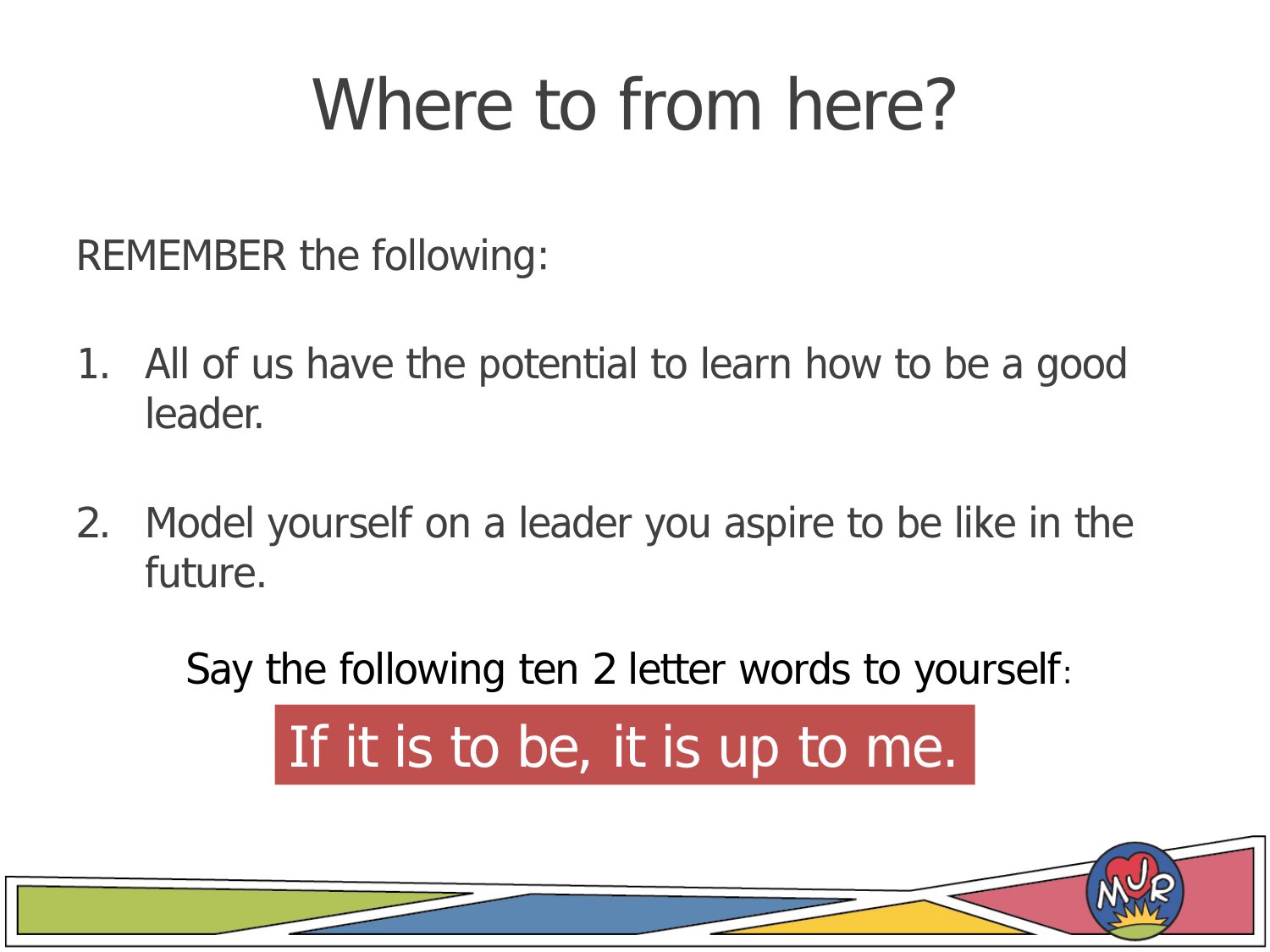

# Where to from here?
REMEMBER the following:
All of us have the potential to learn how to be a good leader.
Model yourself on a leader you aspire to be like in the future.

Say the following ten 2 letter words to yourself:
If it is to be, it is up to me.